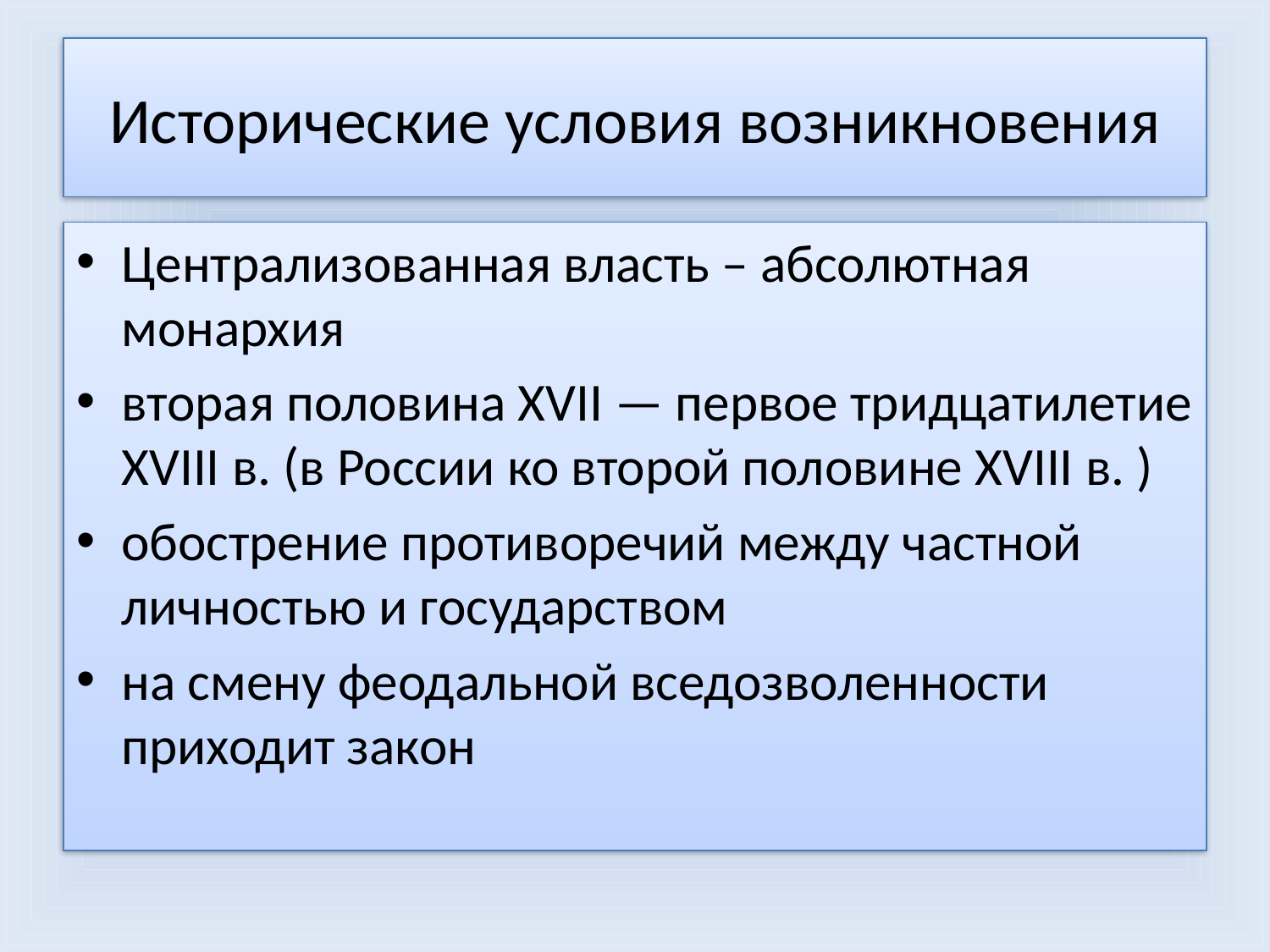

# Исторические условия возникновения
Централизованная власть – абсолютная монархия
вторая половина XVII — первое тридцатилетие XVIII в. (в России ко второй половине XVIII в. )
обострение противоречий между частной личностью и государством
на смену феодальной вседозволенности приходит закон